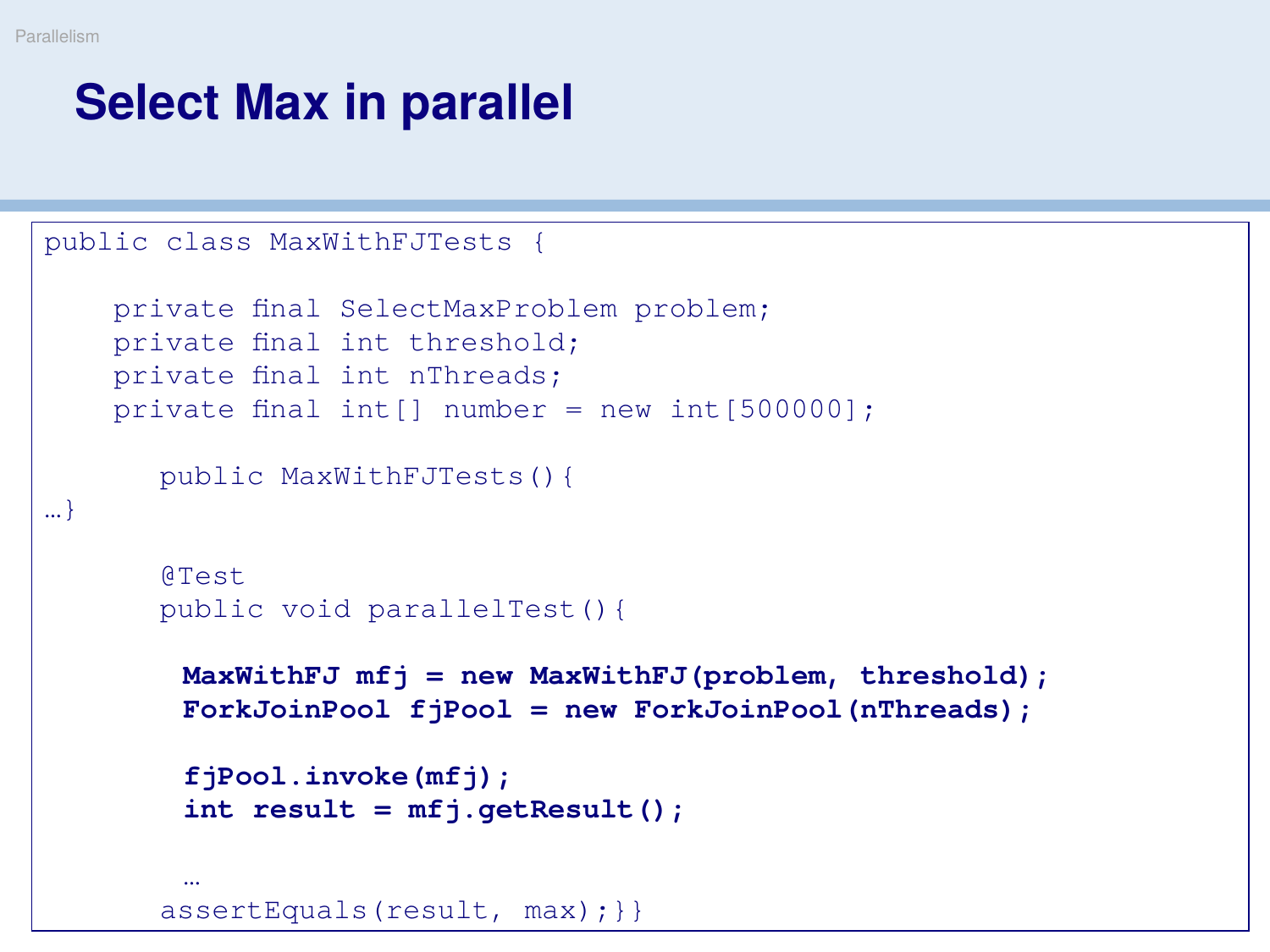

Parallelism
# Select Max in parallel
public class MaxWithFJTests {

    private final SelectMaxProblem problem;
    private final int threshold;
    private final int nThreads;
    private final int[] number = new int[500000];

	public MaxWithFJTests(){
…}

	@Test
	public void parallelTest(){

        MaxWithFJ mfj = new MaxWithFJ(problem, threshold);
        ForkJoinPool fjPool = new ForkJoinPool(nThreads);

        fjPool.invoke(mfj);
        int result = mfj.getResult();

        …
		assertEquals(result, max);}}
© Oscar Nierstrasz
34